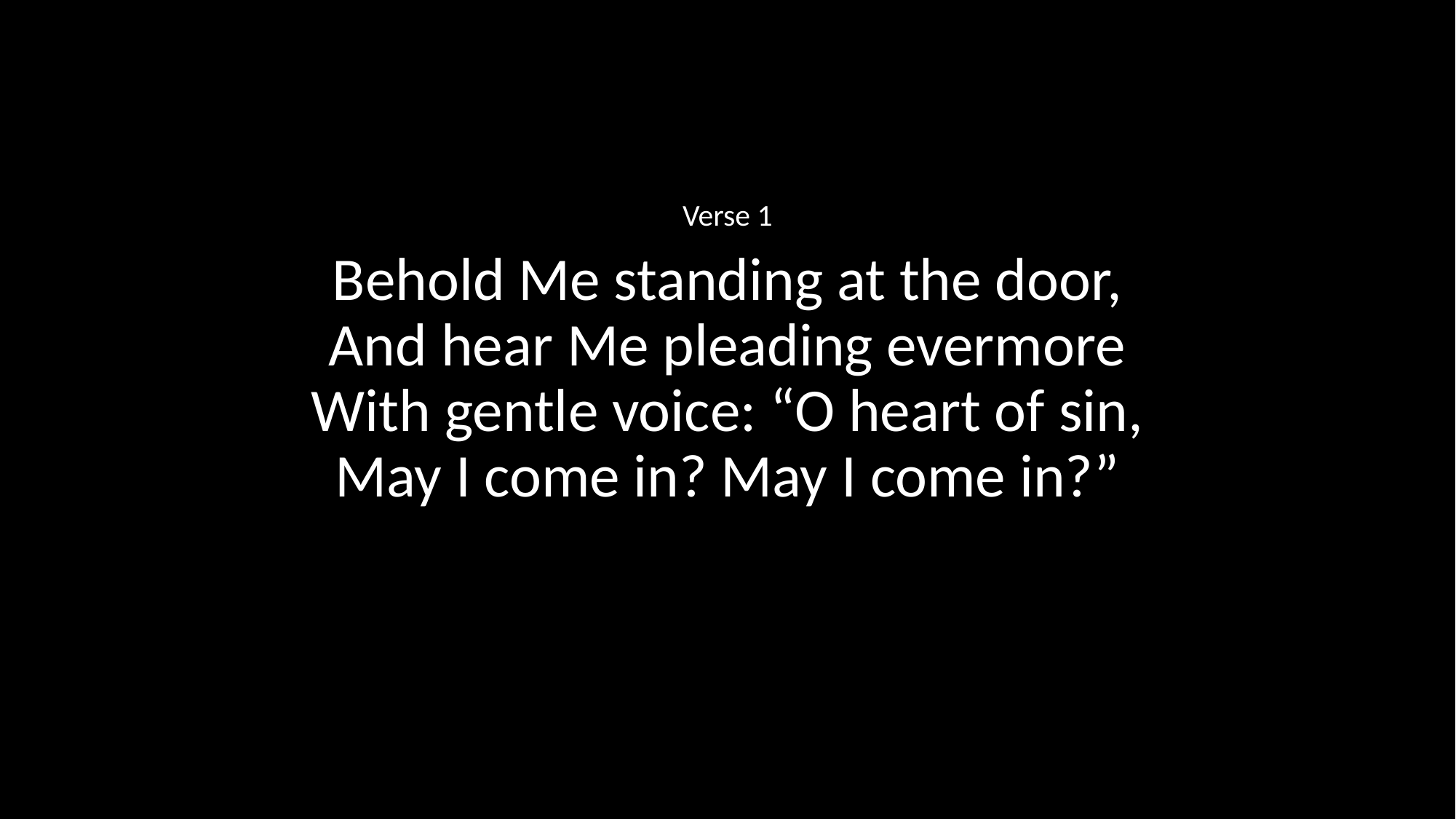

Verse 1
Behold Me standing at the door,
And hear Me pleading evermore
With gentle voice: “O heart of sin,
May I come in? May I come in?”